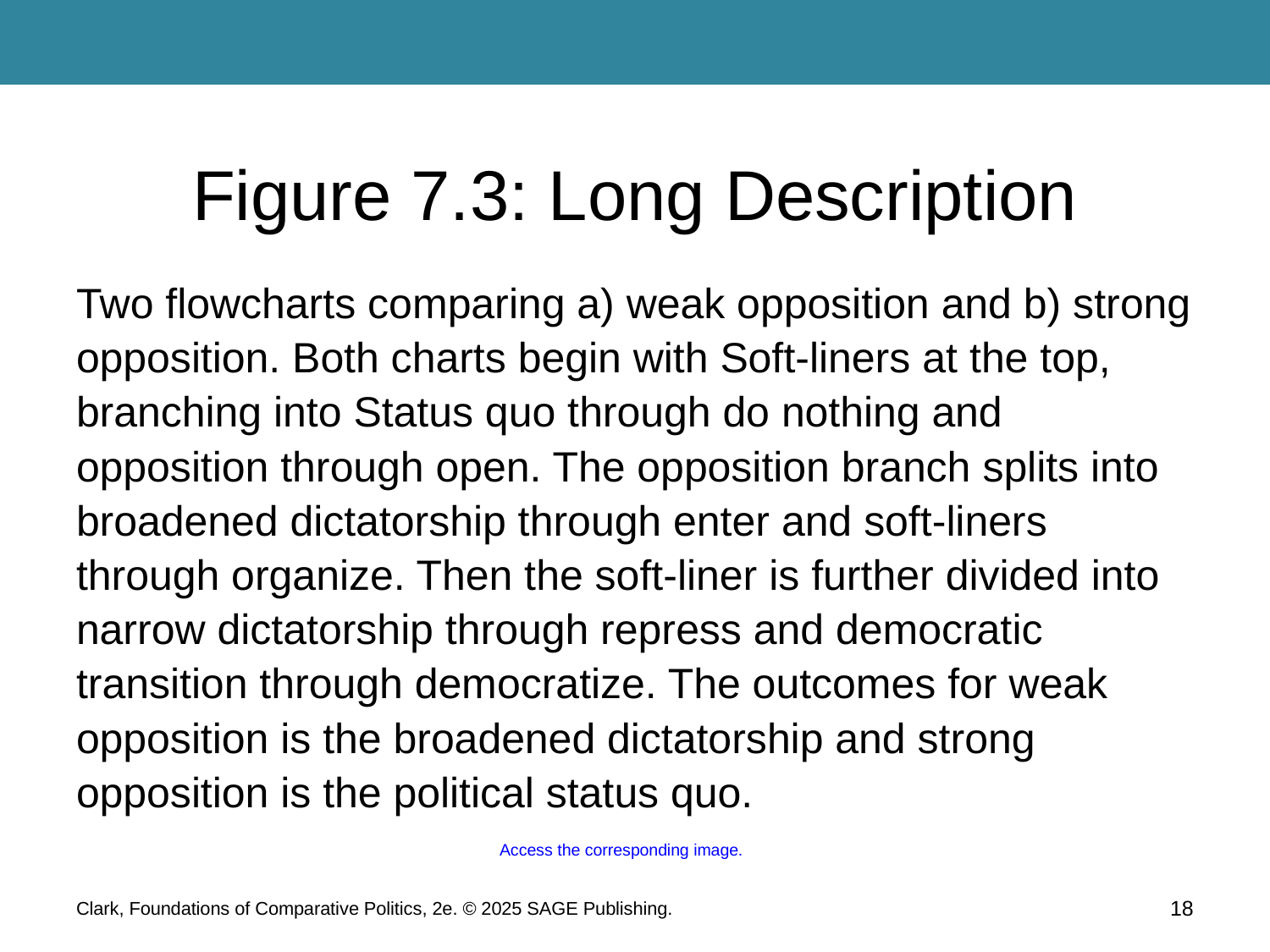

# Figure 7.3: Long Description
Two flowcharts comparing a) weak opposition and b) strong opposition. Both charts begin with Soft-liners at the top, branching into Status quo through do nothing and opposition through open. The opposition branch splits into broadened dictatorship through enter and soft-liners through organize. Then the soft-liner is further divided into narrow dictatorship through repress and democratic transition through democratize. The outcomes for weak opposition is the broadened dictatorship and strong opposition is the political status quo.
Access the corresponding image.
18
Clark, Foundations of Comparative Politics, 2e. © 2025 SAGE Publishing.